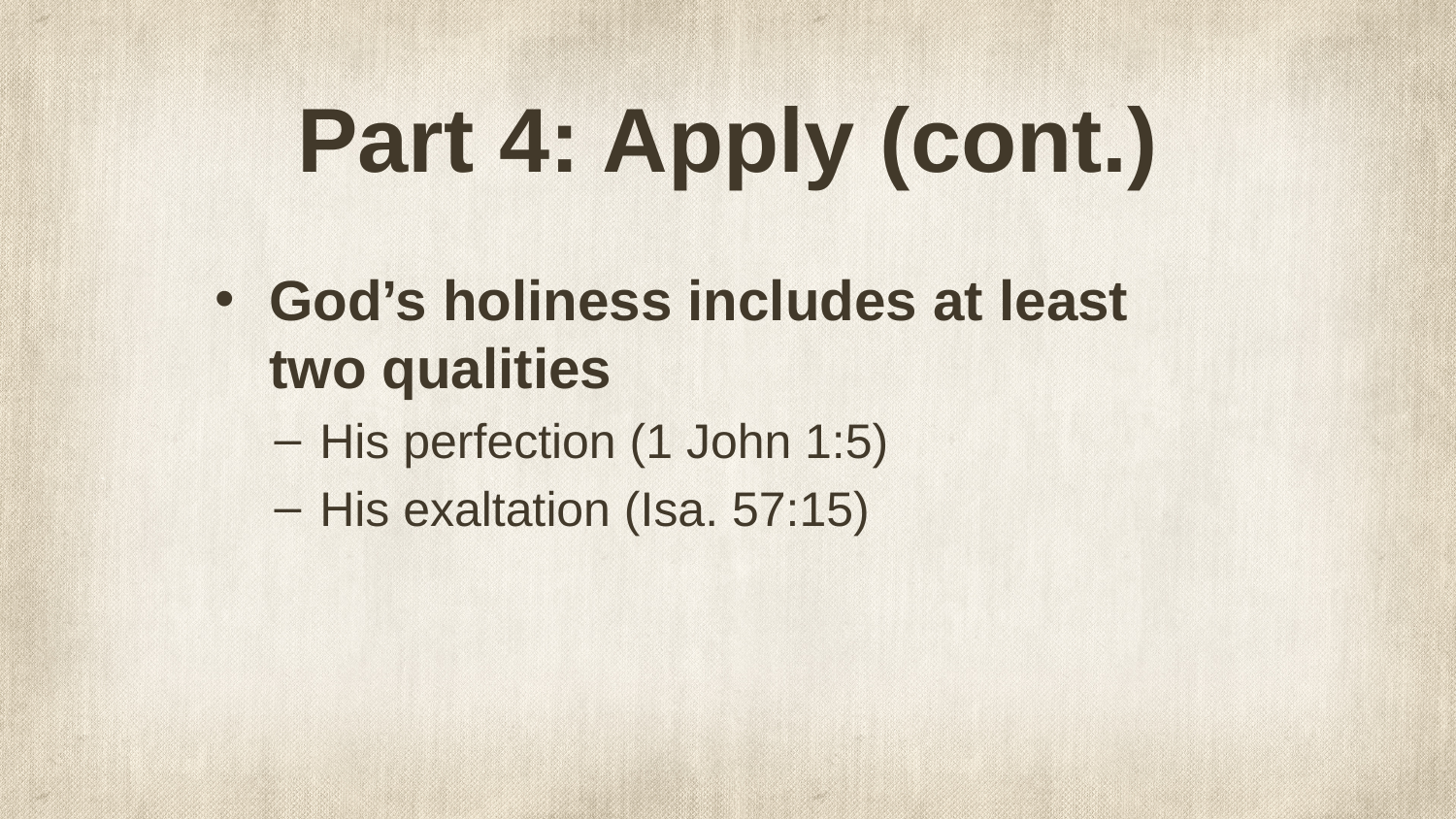

# Part 4: Apply (cont.)
God’s holiness includes at least two qualities
His perfection (1 John 1:5)
His exaltation (Isa. 57:15)